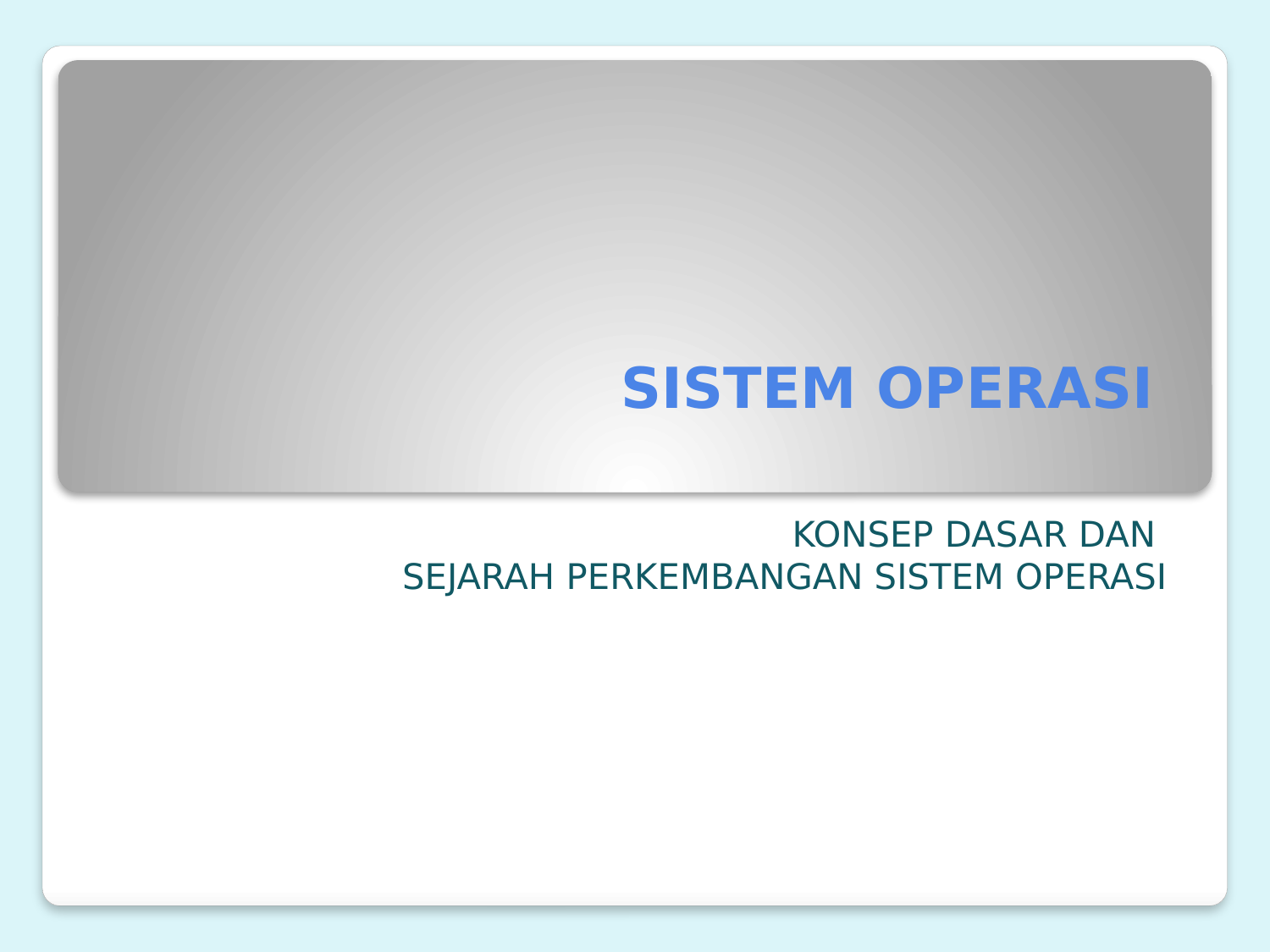

# SISTEM OPERASI
KONSEP DASAR DAN
SEJARAH PERKEMBANGAN SISTEM OPERASI